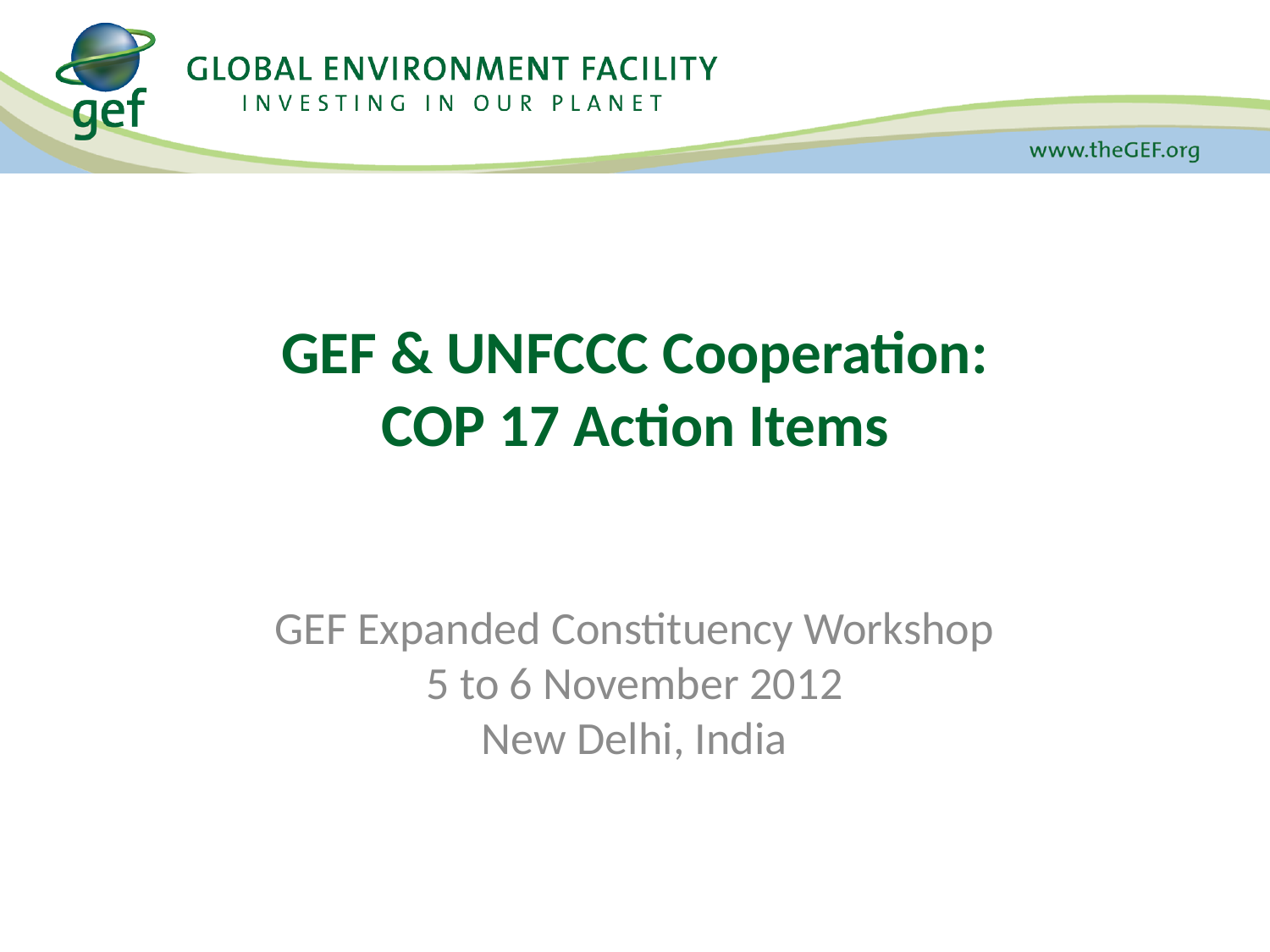

# GEF & UNFCCC Cooperation: COP 17 Action Items
GEF Expanded Constituency Workshop
5 to 6 November 2012
New Delhi, India